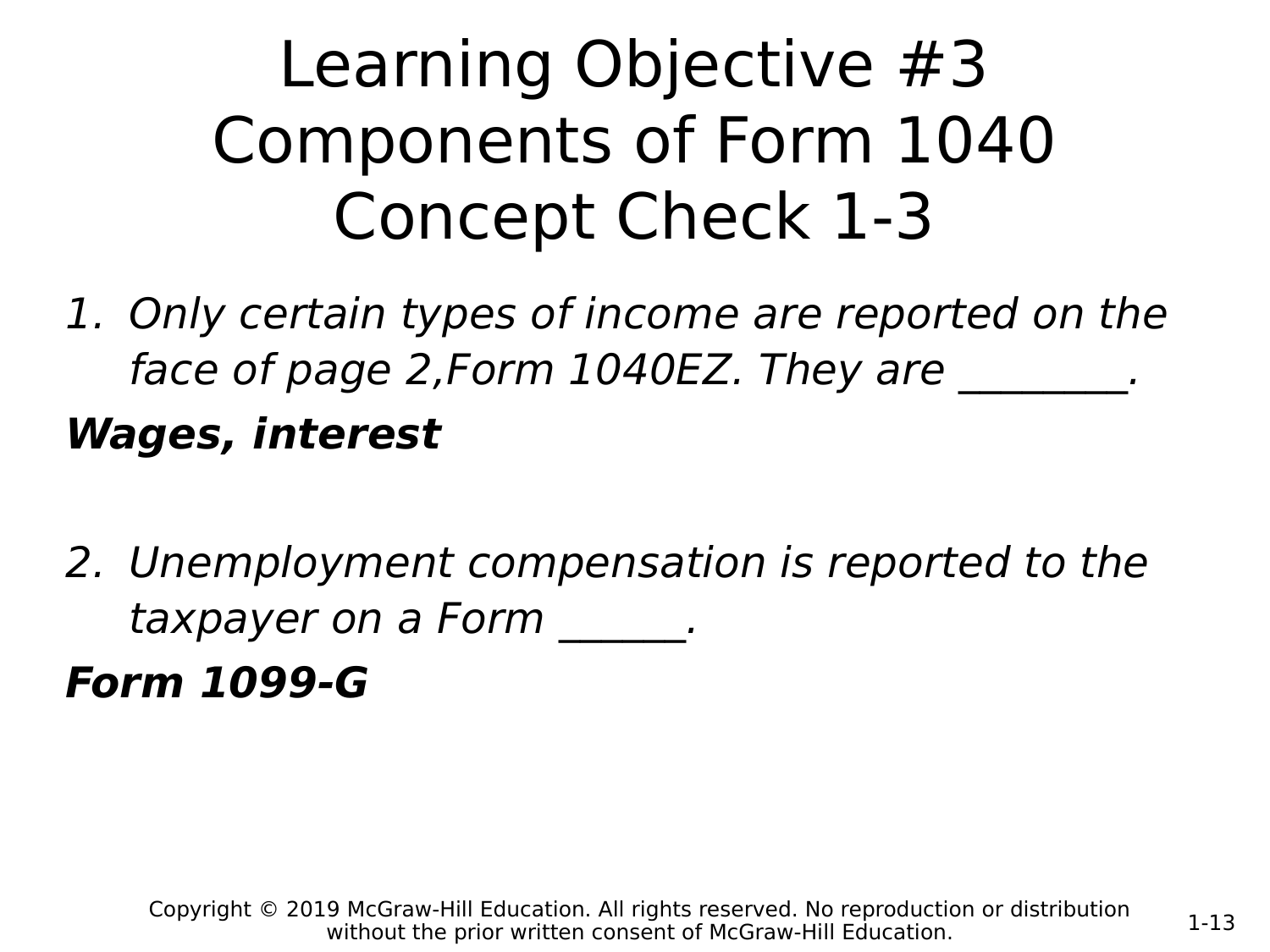

Learning Objective #3
Components of Form 1040
Concept Check 1-3
Only certain types of income are reported on the face of page 2,Form 1040EZ. They are ________.
Wages, interest

Unemployment compensation is reported to the taxpayer on a Form ______.
Form 1099-G